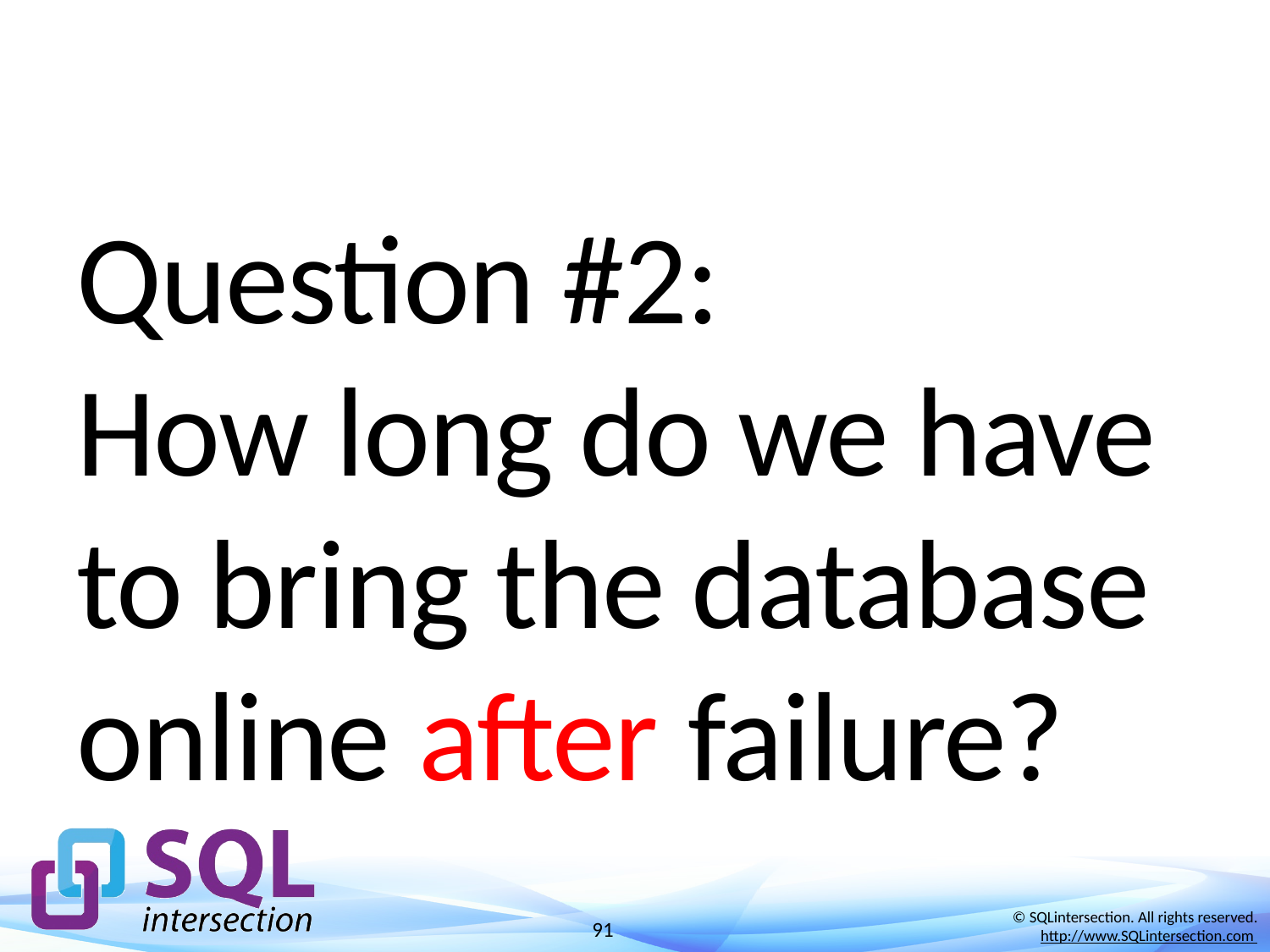

# Question #2: How long do we have to bring the database online after failure?